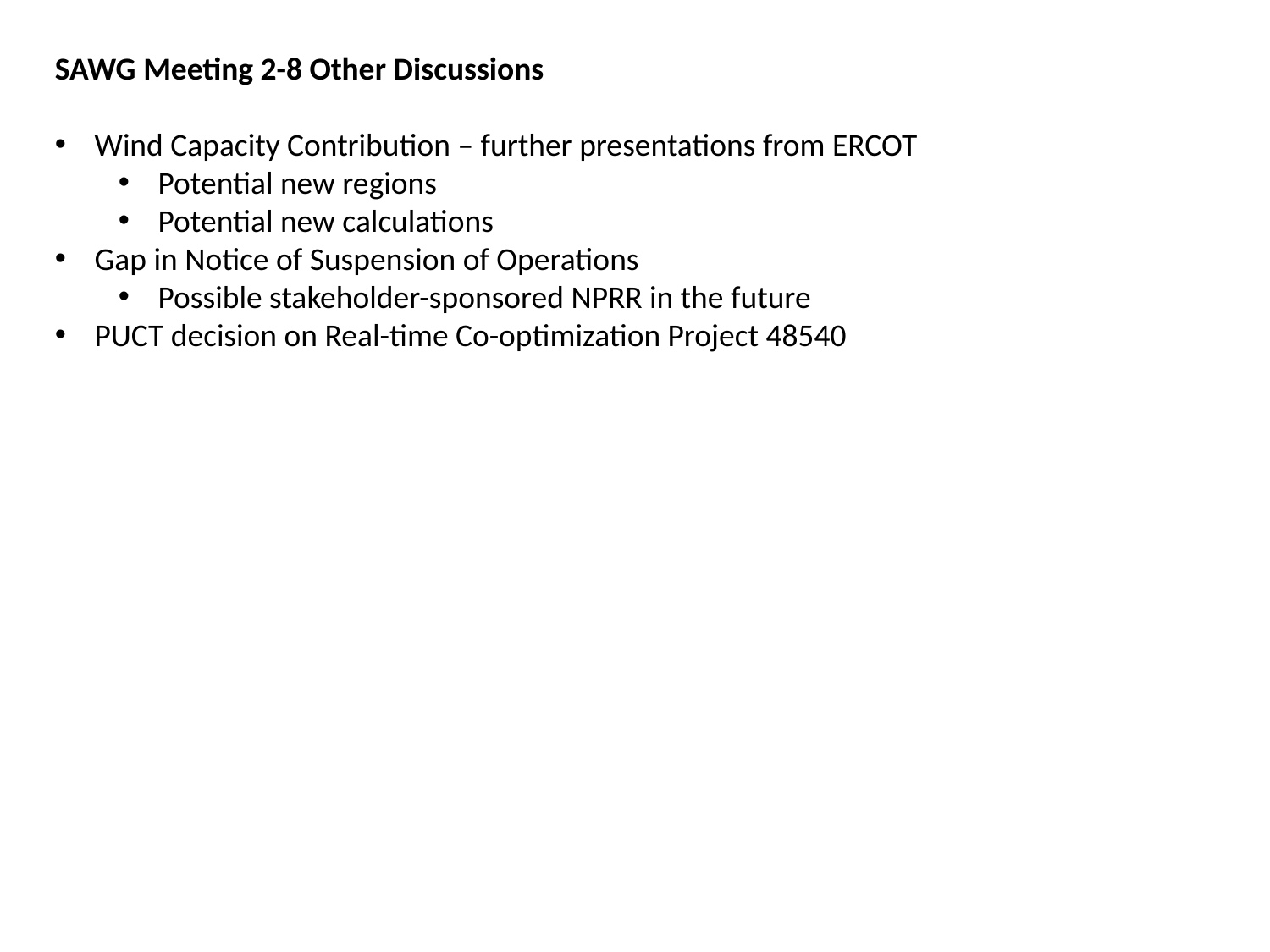

SAWG Meeting 2-8 Other Discussions

Wind Capacity Contribution – further presentations from ERCOT
Potential new regions
Potential new calculations
Gap in Notice of Suspension of Operations
Possible stakeholder-sponsored NPRR in the future
PUCT decision on Real-time Co-optimization Project 48540